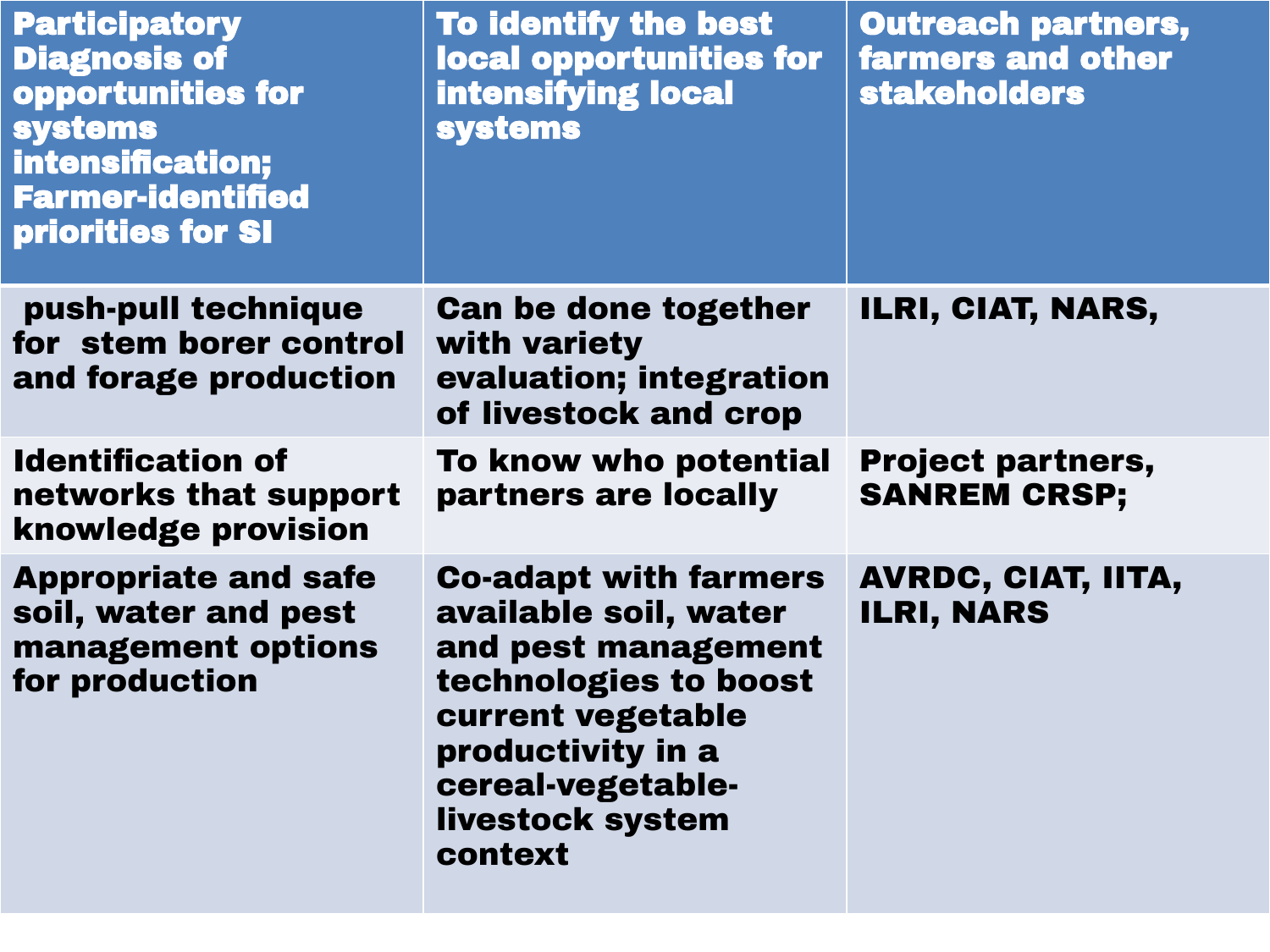

| Participatory Diagnosis of opportunities for systems intensification; Farmer-identified priorities for SI | To identify the best local opportunities for intensifying local systems | Outreach partners, farmers and other stakeholders |
| --- | --- | --- |
| push-pull technique for stem borer control and forage production | Can be done together with variety evaluation; integration of livestock and crop | ILRI, CIAT, NARS, |
| Identification of networks that support knowledge provision | To know who potential partners are locally | Project partners, SANREM CRSP; |
| Appropriate and safe soil, water and pest management options for production | Co-adapt with farmers available soil, water and pest management technologies to boost current vegetable productivity in a cereal-vegetable-livestock system context | AVRDC, CIAT, IITA, ILRI, NARS |